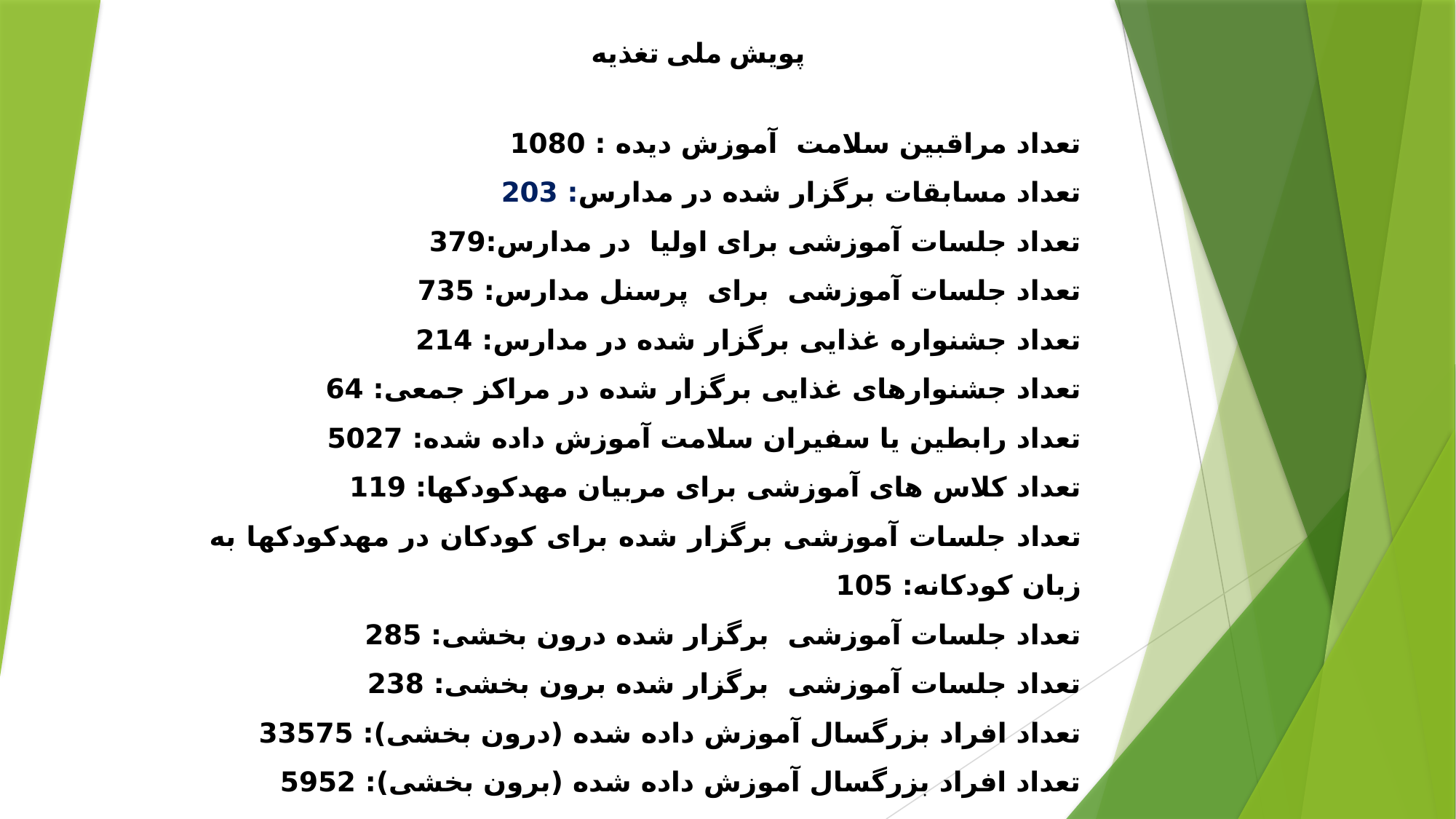

پویش ملی تغذیه
تعداد مراقبین سلامت  آموزش دیده : 1080
تعداد مسابقات برگزار شده در مدارس: 203
تعداد جلسات آموزشی برای اولیا  در مدارس:379
تعداد جلسات آموزشی  برای  پرسنل مدارس: 735
تعداد جشنواره غذایی برگزار شده در مدارس: 214
تعداد جشنوارهای غذایی برگزار شده در مراکز جمعی: 64
تعداد رابطین یا سفیران سلامت آموزش داده شده: 5027
تعداد کلاس های آموزشی برای مربیان مهدکودکها: 119
تعداد جلسات آموزشی برگزار شده برای کودکان در مهدکودکها به زبان کودکانه: 105
تعداد جلسات آموزشی  برگزار شده درون بخشی: 285
تعداد جلسات آموزشی  برگزار شده برون بخشی: 238
تعداد افراد بزرگسال آموزش داده شده (درون بخشی): 33575
تعداد افراد بزرگسال آموزش داده شده (برون بخشی): 5952